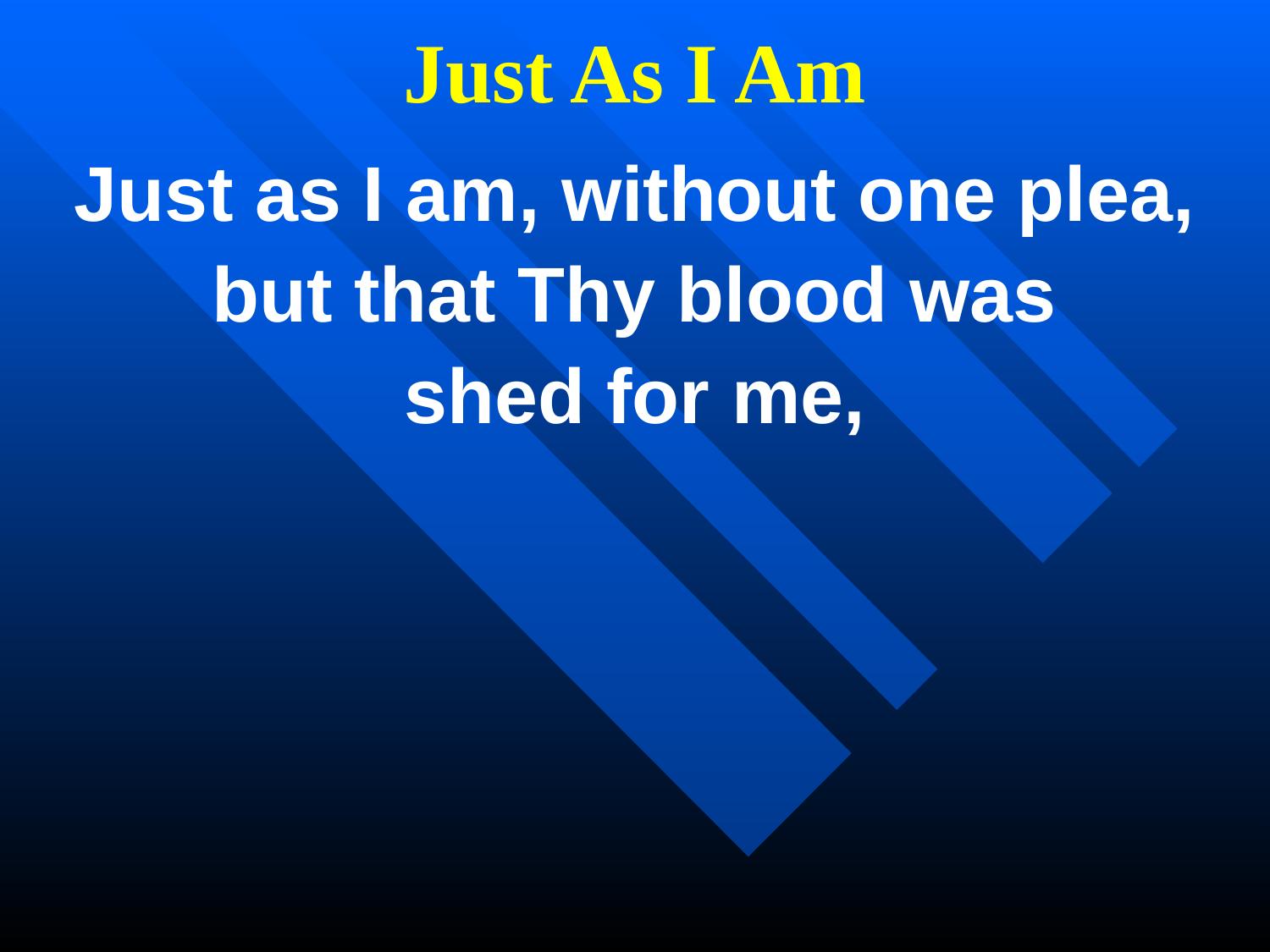

# Just As I Am
Just as I am, without one plea,
but that Thy blood was
shed for me,